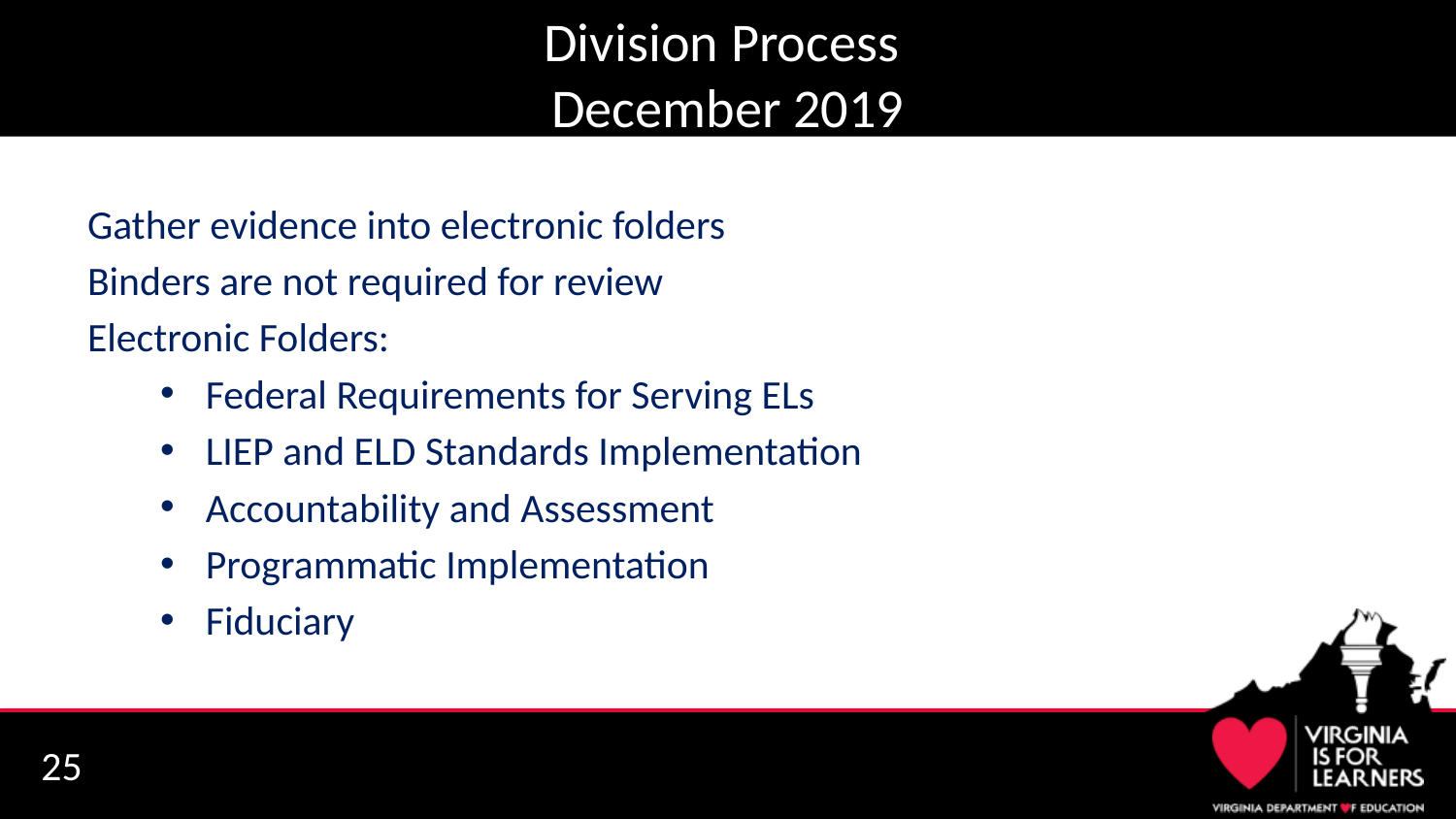

# Division Process December 2019
Gather evidence into electronic folders
Binders are not required for review
Electronic Folders:
Federal Requirements for Serving ELs
LIEP and ELD Standards Implementation
Accountability and Assessment
Programmatic Implementation
Fiduciary